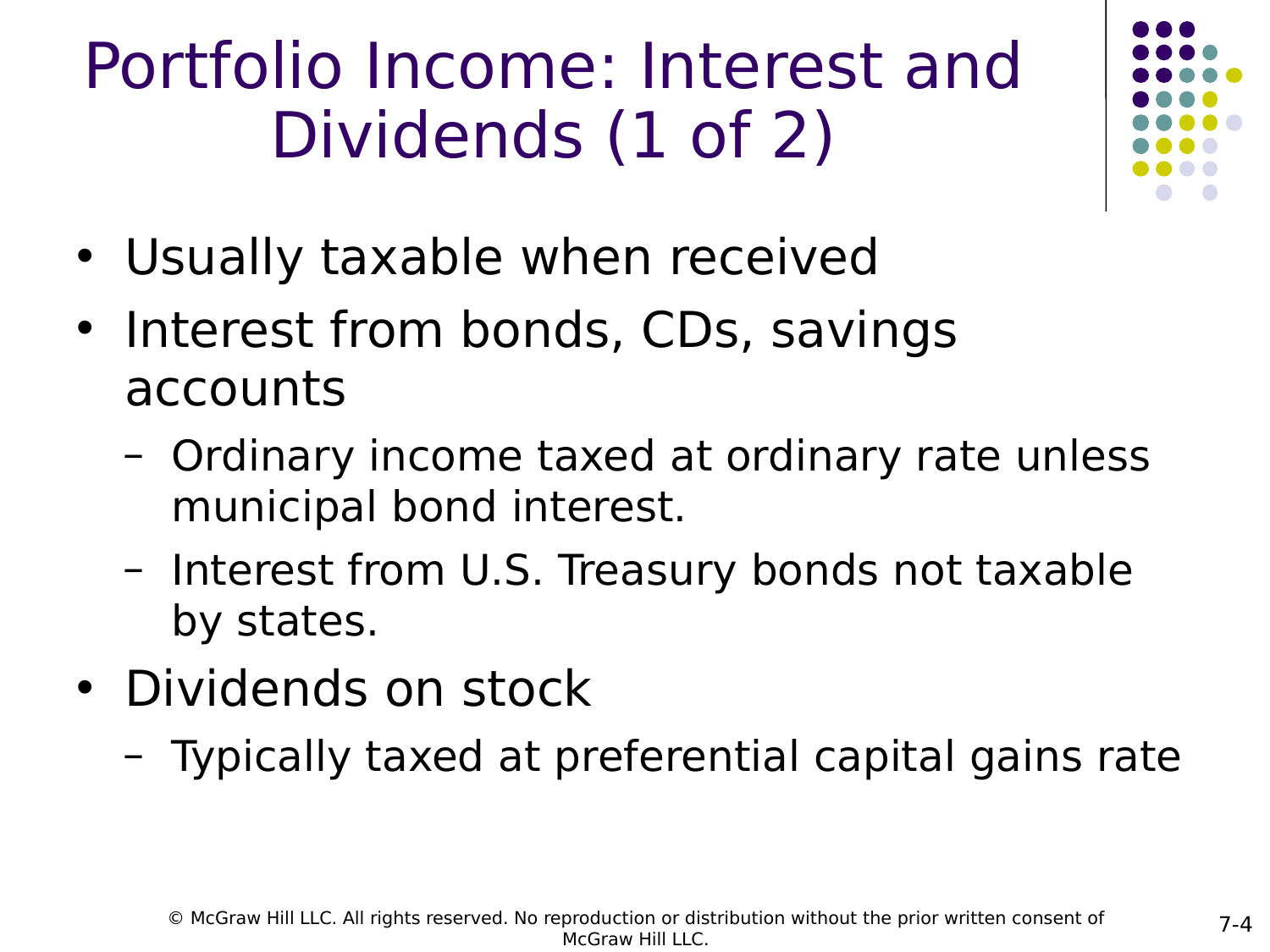

# Portfolio Income: Interest and Dividends (1 of 2)
Usually taxable when received
Interest from bonds, CDs, savings accounts
Ordinary income taxed at ordinary rate unless municipal bond interest.
Interest from U.S. Treasury bonds not taxable by states.
Dividends on stock
Typically taxed at preferential capital gains rate
7-4